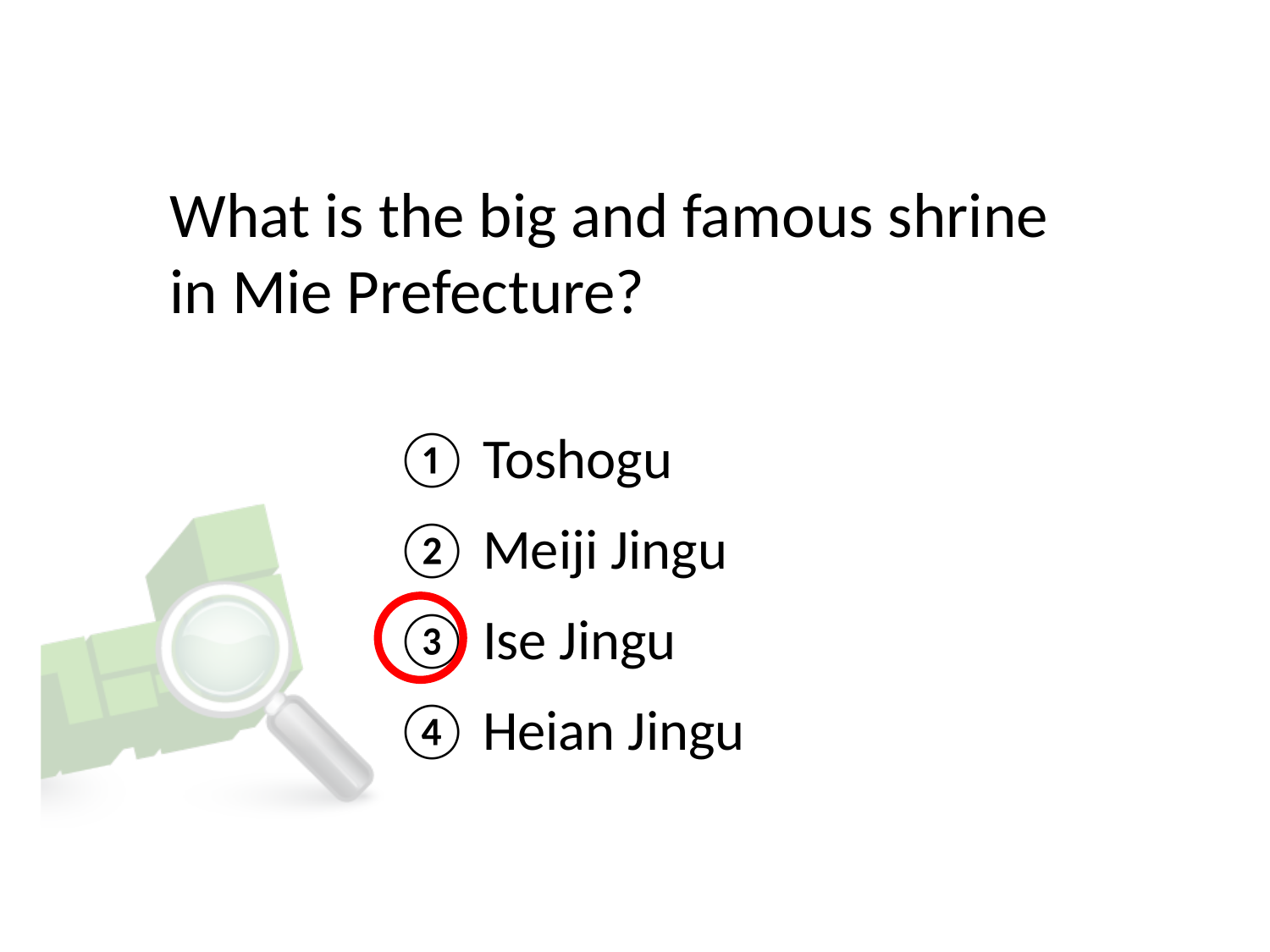

# What is the big and famous shrine in Mie Prefecture?
① Toshogu
② Meiji Jingu
③ Ise Jingu
④ Heian Jingu